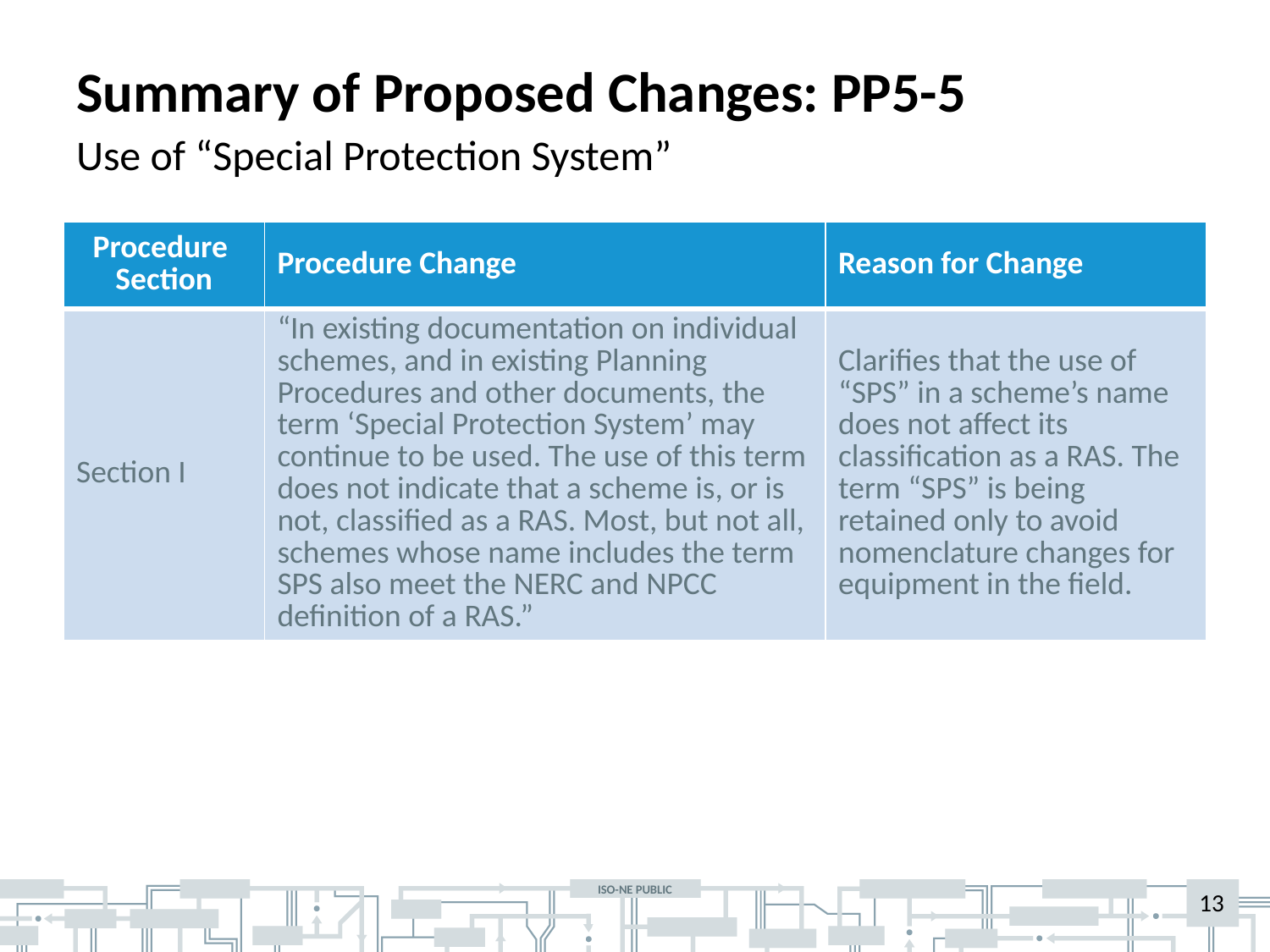

# Summary of Proposed Changes: PP5-5
Use of “Special Protection System”
| Procedure Section | Procedure Change | Reason for Change |
| --- | --- | --- |
| Section I | “In existing documentation on individual schemes, and in existing Planning Procedures and other documents, the term ‘Special Protection System’ may continue to be used. The use of this term does not indicate that a scheme is, or is not, classified as a RAS. Most, but not all, schemes whose name includes the term SPS also meet the NERC and NPCC definition of a RAS.” | Clarifies that the use of “SPS” in a scheme’s name does not affect its classification as a RAS. The term “SPS” is being retained only to avoid nomenclature changes for equipment in the field. |
13